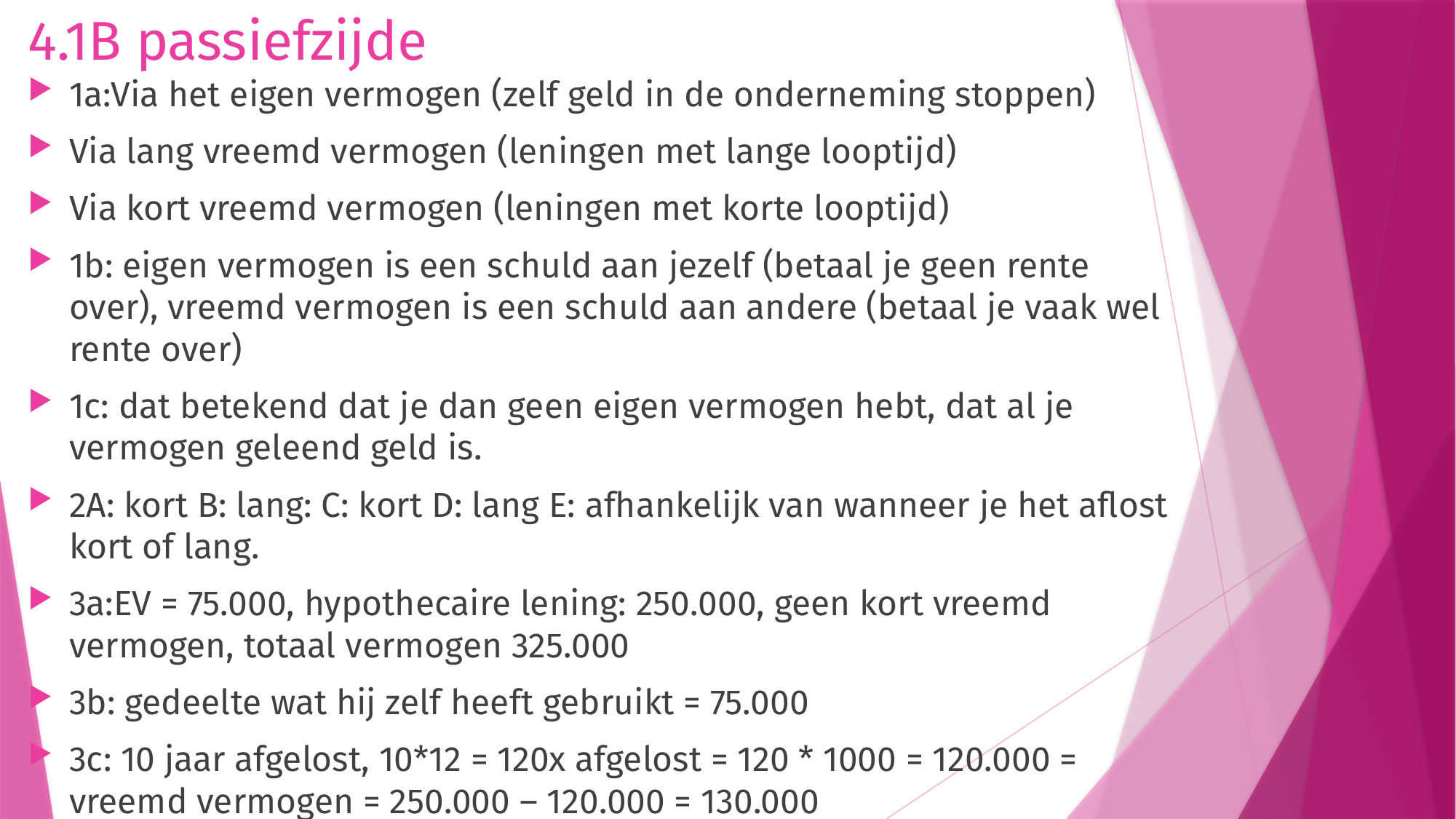

# 4.1B passiefzijde
1a:Via het eigen vermogen (zelf geld in de onderneming stoppen)
Via lang vreemd vermogen (leningen met lange looptijd)
Via kort vreemd vermogen (leningen met korte looptijd)
1b: eigen vermogen is een schuld aan jezelf (betaal je geen rente over), vreemd vermogen is een schuld aan andere (betaal je vaak wel rente over)
1c: dat betekend dat je dan geen eigen vermogen hebt, dat al je vermogen geleend geld is.
2A: kort B: lang: C: kort D: lang E: afhankelijk van wanneer je het aflost kort of lang.
3a:EV = 75.000, hypothecaire lening: 250.000, geen kort vreemd vermogen, totaal vermogen 325.000
3b: gedeelte wat hij zelf heeft gebruikt = 75.000
3c: 10 jaar afgelost, 10*12 = 120x afgelost = 120 * 1000 = 120.000 = vreemd vermogen = 250.000 – 120.000 = 130.000